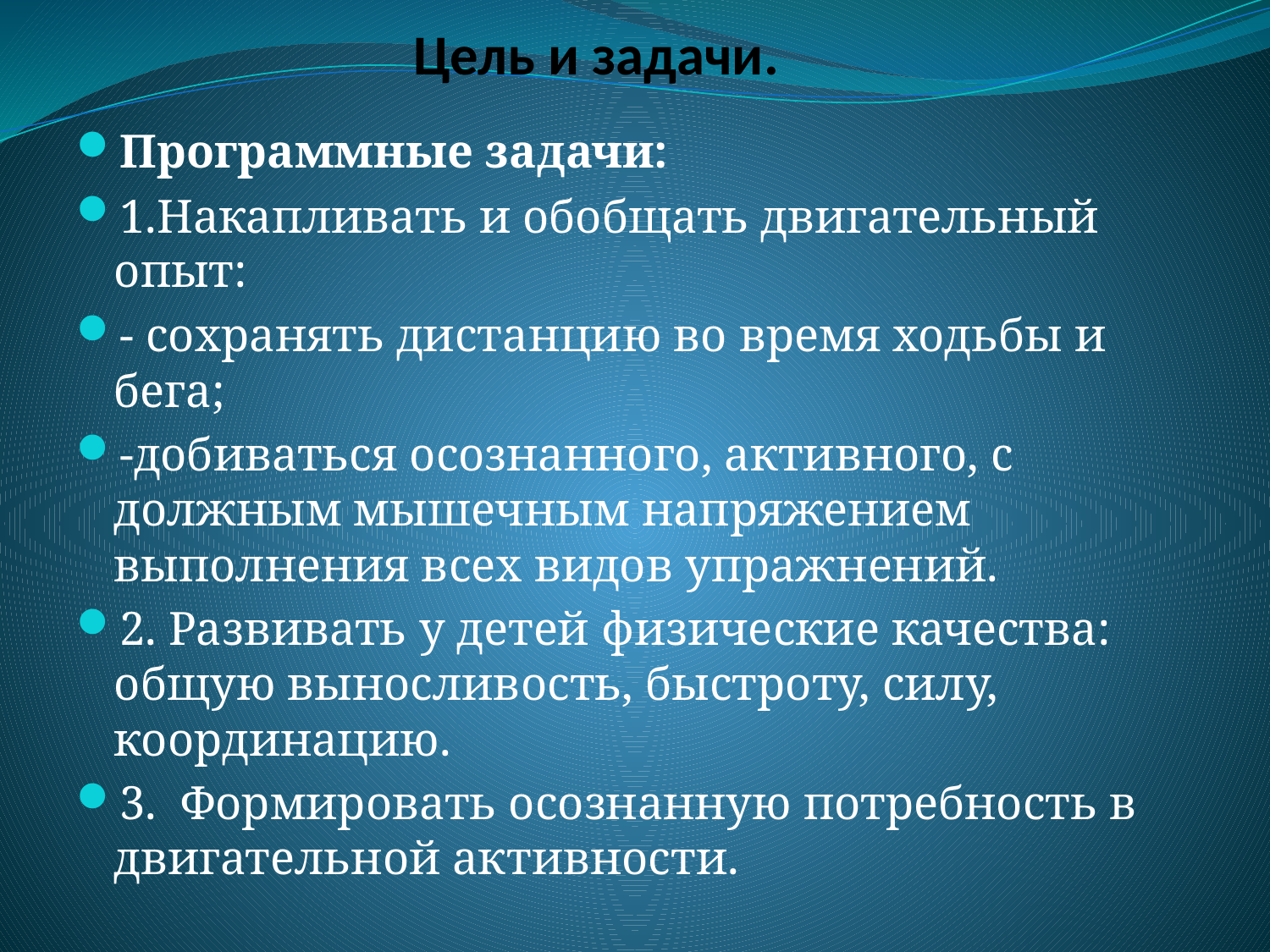

# Цель и задачи.
Программные задачи:
1.Накапливать и обобщать двигательный опыт:
- сохранять дистанцию во время ходьбы и бега;
-добиваться осознанного, активного, с должным мышечным напряжением выполнения всех видов упражнений.
2. Развивать у детей физические качества: общую выносливость, быстроту, силу,     координацию.
3.  Формировать осознанную потребность в двигательной активности.